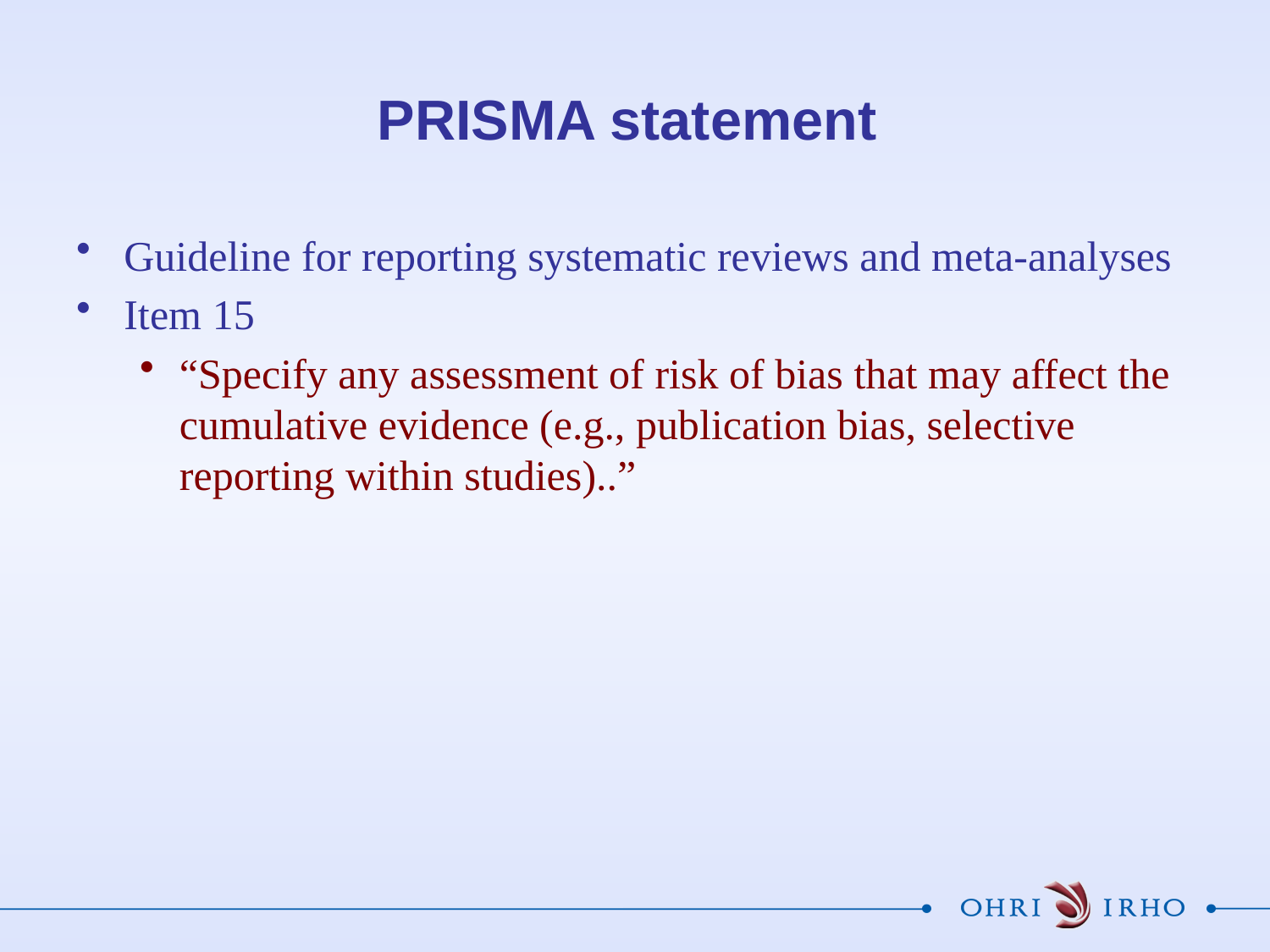

# PRISMA statement
Guideline for reporting systematic reviews and meta-analyses
Item 15
“Specify any assessment of risk of bias that may affect the cumulative evidence (e.g., publication bias, selective reporting within studies)..”